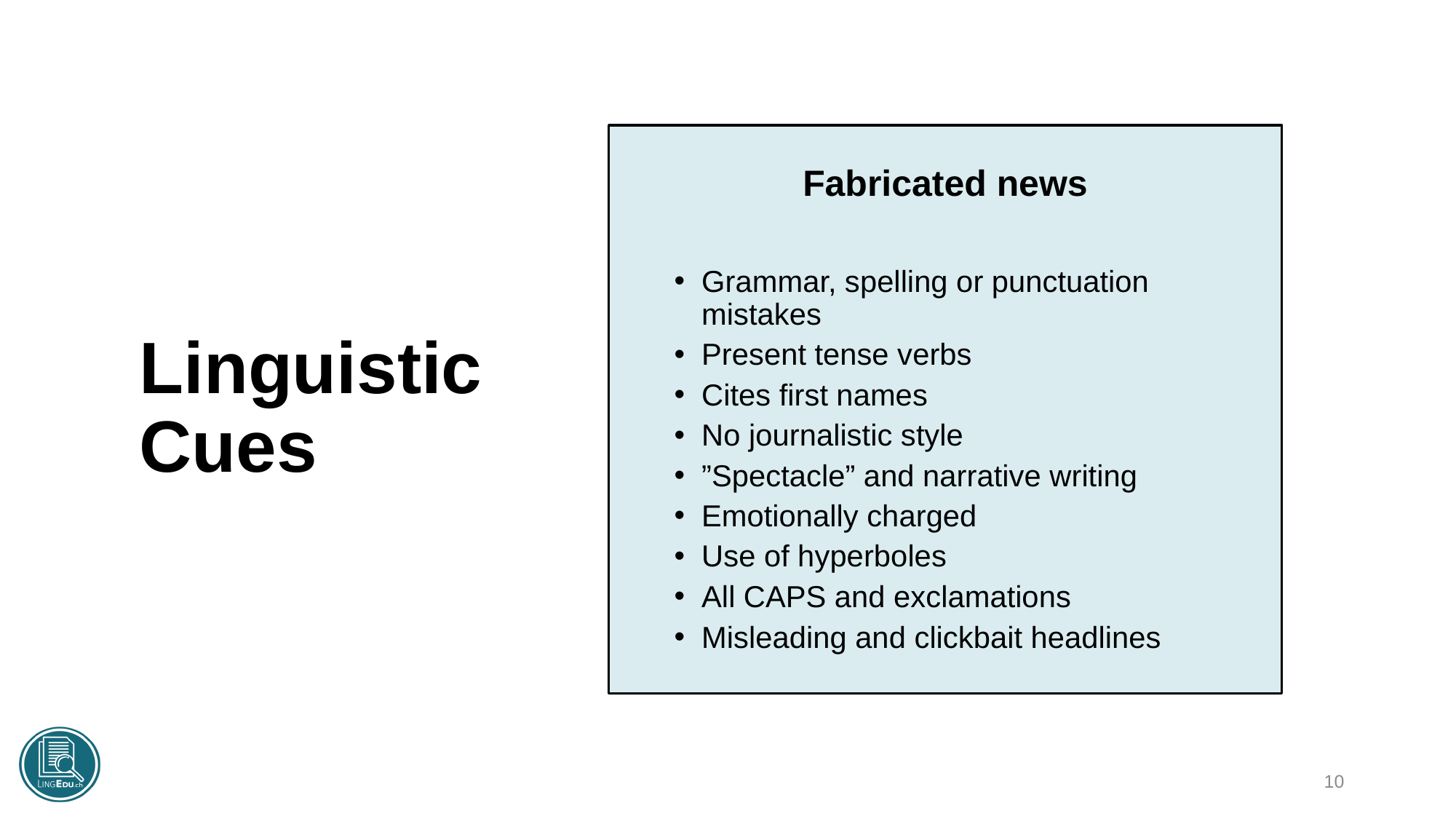

Fabricated news

Grammar, spelling or punctuation mistakes
Present tense verbs
Cites first names
No journalistic style
”Spectacle” and narrative writing
Emotionally charged
Use of hyperboles
All CAPS and exclamations
Misleading and clickbait headlines
# Linguistic Cues

10